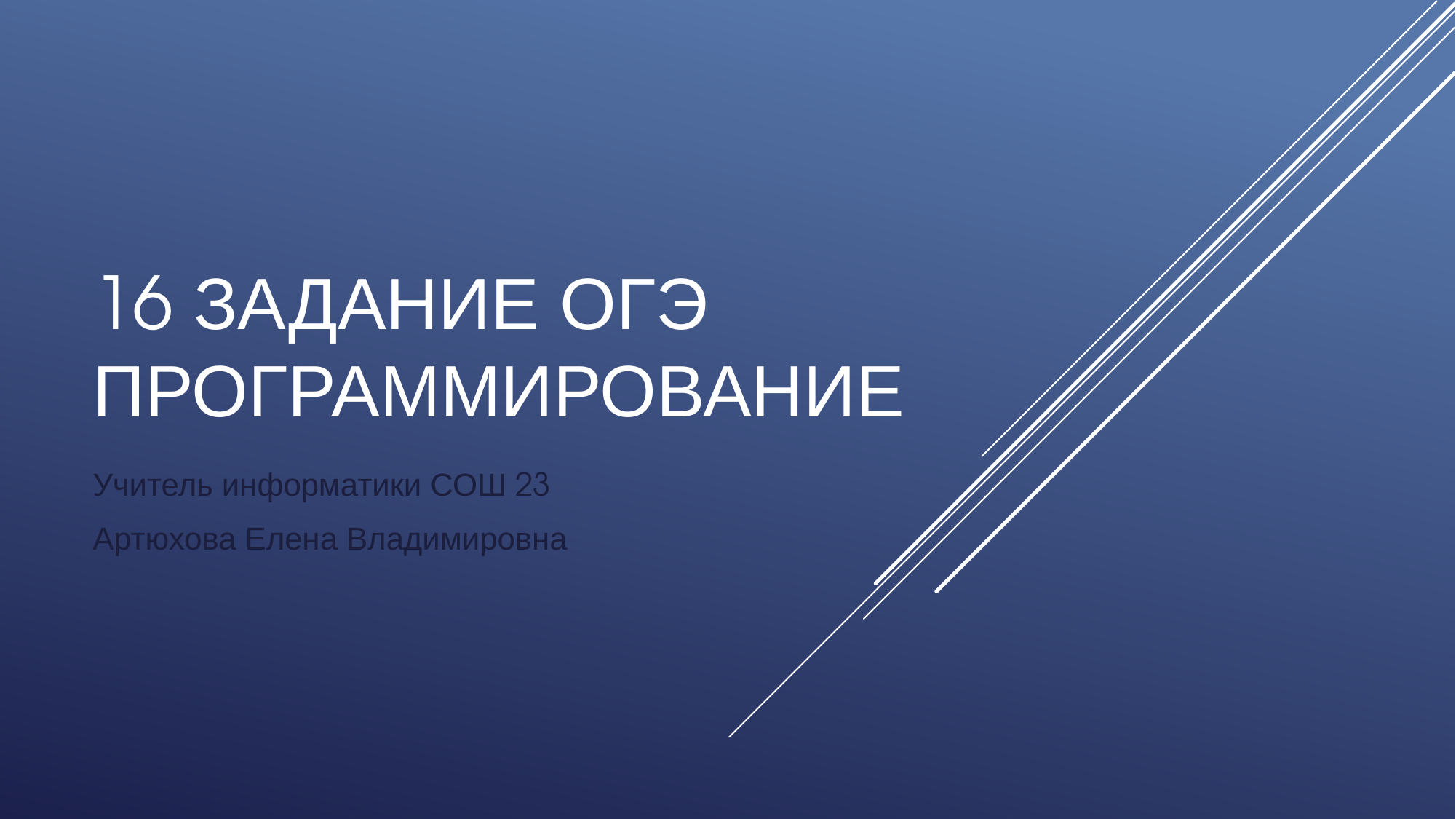

# 16 задание ОГЭ программирование
Учитель информатики СОШ 23
Артюхова Елена Владимировна